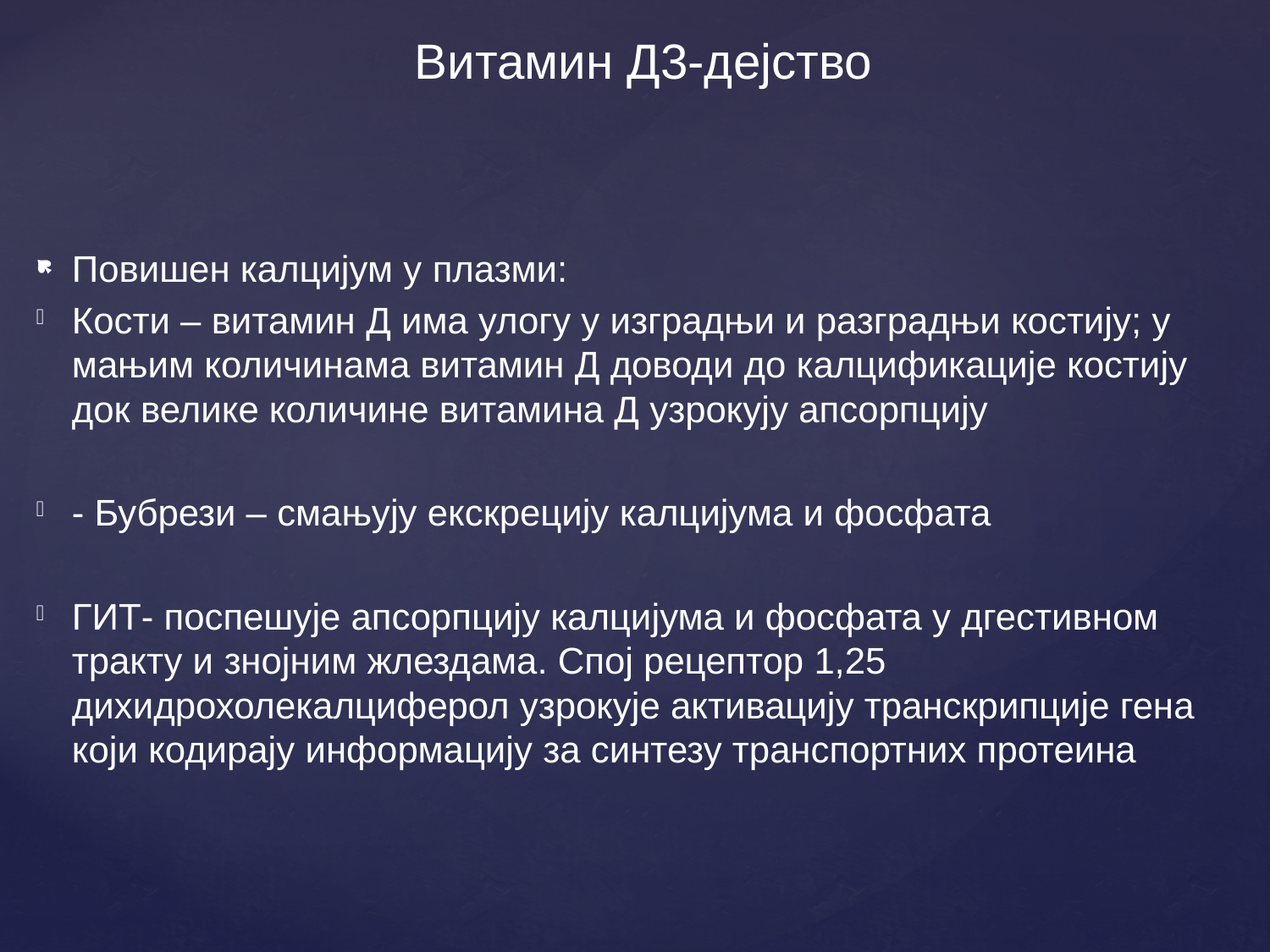

# Витамин Д3-дејство
Повишен калцијум у плазми:
Кости – витамин Д има улогу у изградњи и разградњи костију; у мањим количинама витамин Д доводи до калцификације костију док велике количине витамина Д узрокују апсорпцију

- Бубрези – смањују екскрецију калцијума и фосфата

ГИТ- поспешује апсорпцију калцијума и фосфата у дгестивном тракту и знојним жлездама. Спој рецептор 1,25 дихидрохолекалциферол узрокује активацију транскрипције гена који кодирају информацију за синтезу транспортних протеина